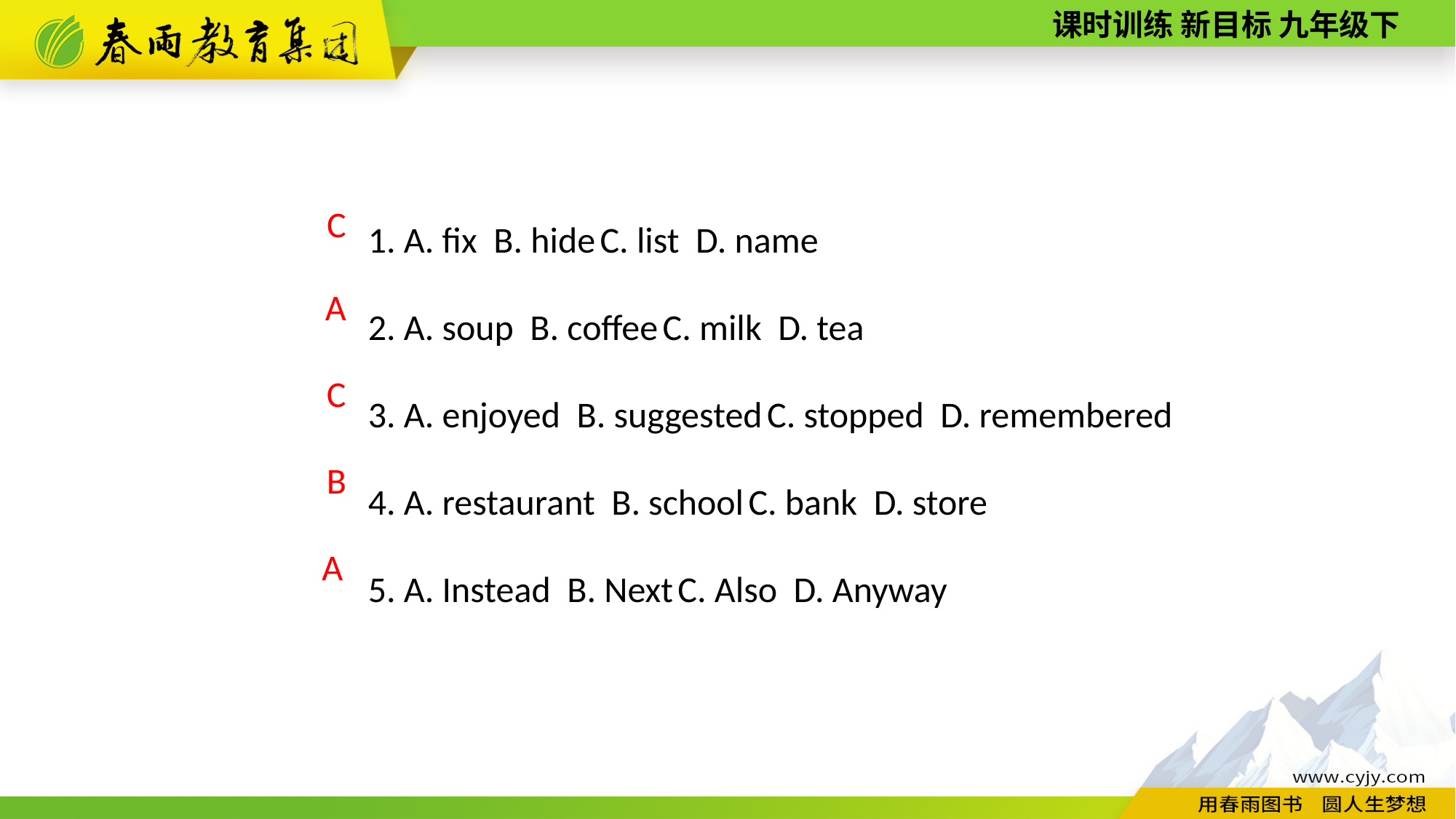

1. A. fix  B. hide C. list  D. name
2. A. soup  B. coffee C. milk  D. tea
3. A. enjoyed  B. suggested C. stopped  D. remembered
4. A. restaurant  B. school C. bank  D. store
5. A. Instead  B. Next C. Also  D. Anyway
C
A
 C
B
A